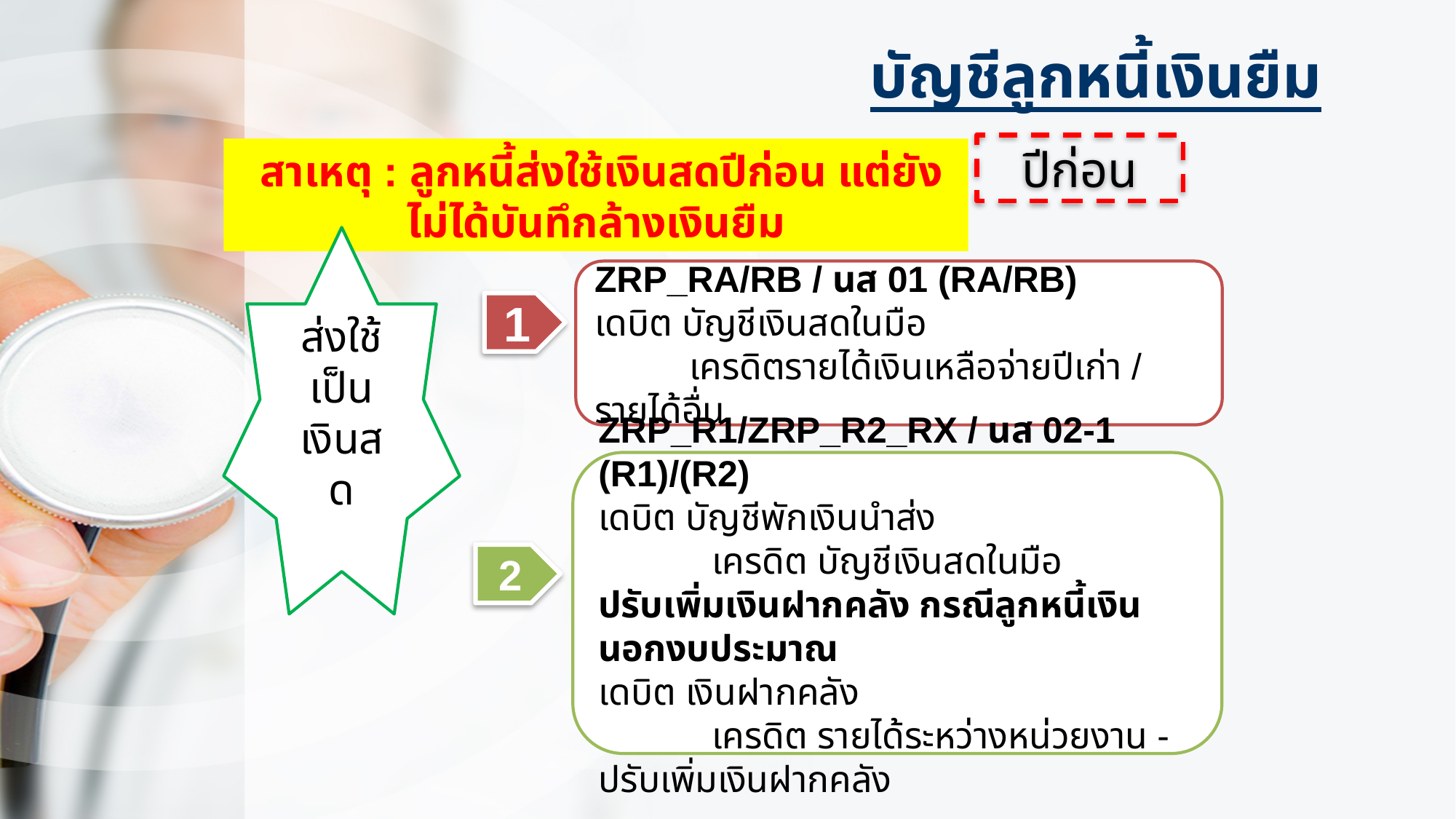

บัญชีลูกหนี้เงินยืม
ปีก่อน
 สาเหตุ : ลูกหนี้ส่งใช้เงินสดปีก่อน แต่ยังไม่ได้บันทึกล้างเงินยืม
ส่งใช้เป็นเงินสด
ZRP_RA/RB / นส 01 (RA/RB)
เดบิต บัญชีเงินสดในมือ
          เครดิตรายได้เงินเหลือจ่ายปีเก่า / รายได้อื่น
1
ZRP_R1/ZRP_R2_RX / นส 02-1 (R1)/(R2)
เดบิต บัญชีพักเงินนำส่ง
            เครดิต บัญชีเงินสดในมือ
ปรับเพิ่มเงินฝากคลัง กรณีลูกหนี้เงินนอกงบประมาณ
เดบิต เงินฝากคลัง
            เครดิต รายได้ระหว่างหน่วยงาน - ปรับเพิ่มเงินฝากคลัง
2